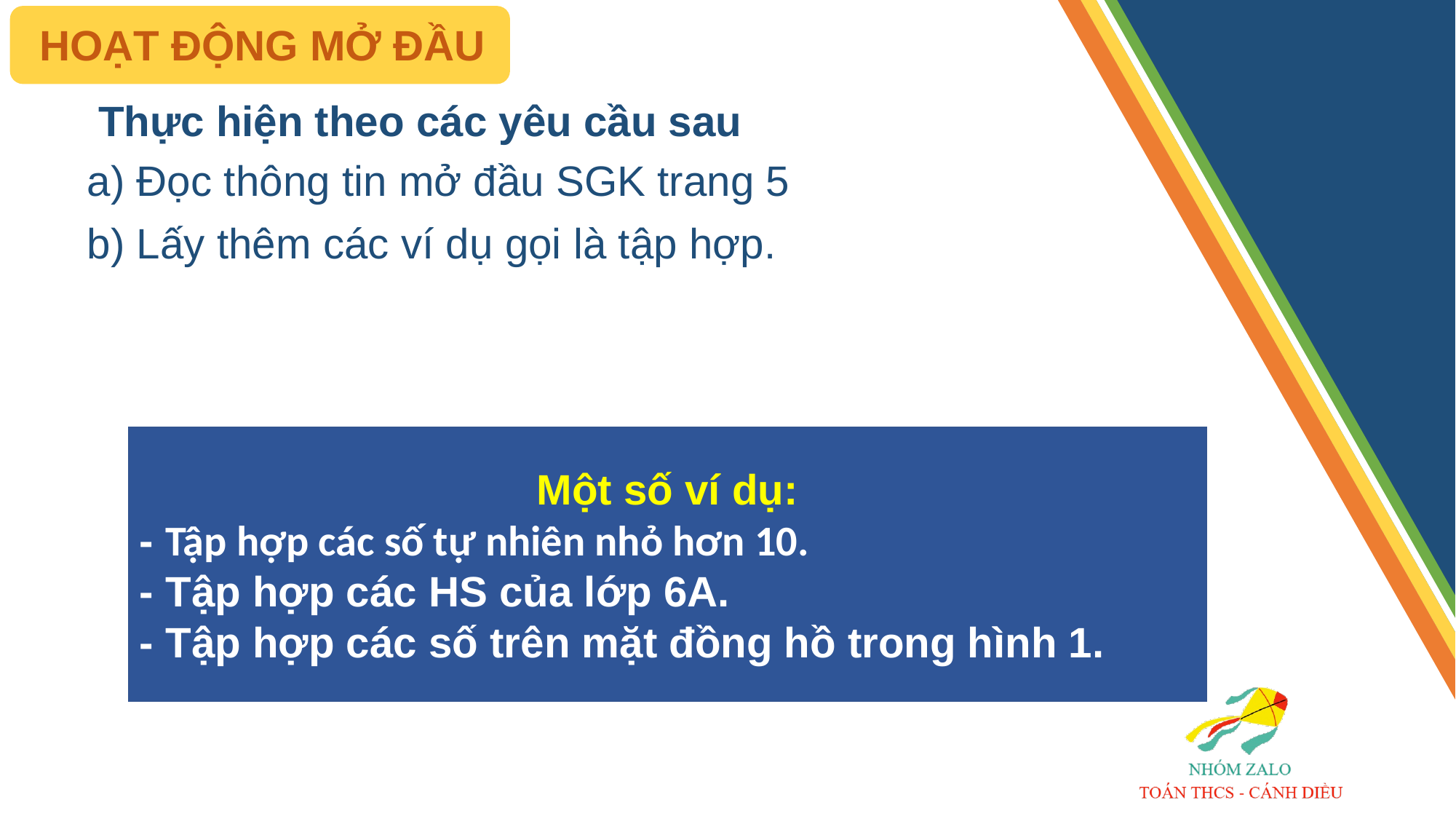

HOẠT ĐỘNG MỞ ĐẦU
# Thực hiện theo các yêu cầu sau
a) Đọc thông tin mở đầu SGK trang 5
b) Lấy thêm các ví dụ gọi là tập hợp.
Một số ví dụ:
- Tập hợp các số tự nhiên nhỏ hơn 10.
- Tập hợp các HS của lớp 6A.
- Tập hợp các số trên mặt đồng hồ trong hình 1.